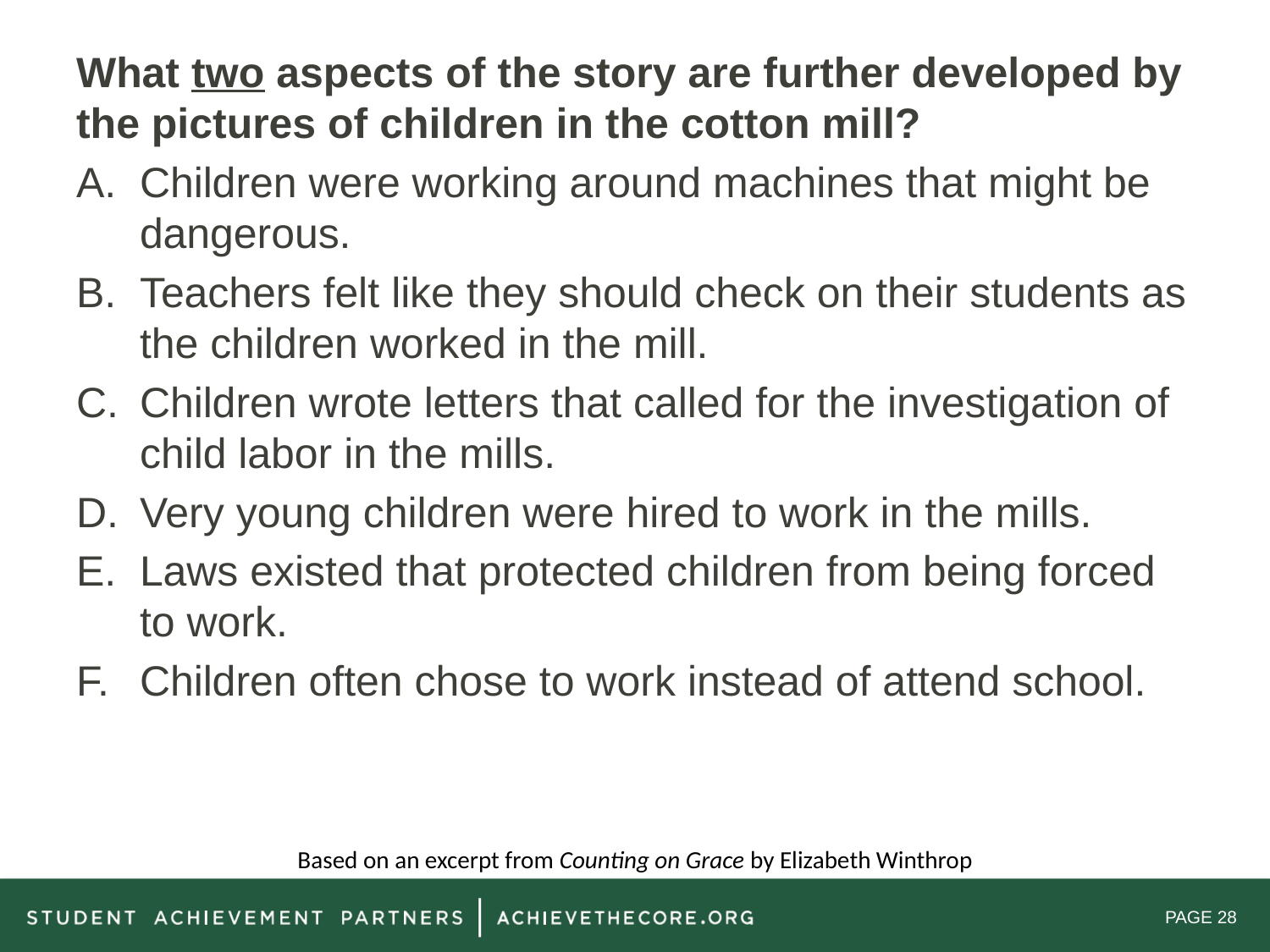

What two aspects of the story are further developed by the pictures of children in the cotton mill?
Children were working around machines that might be dangerous.
Teachers felt like they should check on their students as the children worked in the mill.
Children wrote letters that called for the investigation of child labor in the mills.
Very young children were hired to work in the mills.
Laws existed that protected children from being forced to work.
Children often chose to work instead of attend school.

Based on an excerpt from Counting on Grace by Elizabeth Winthrop